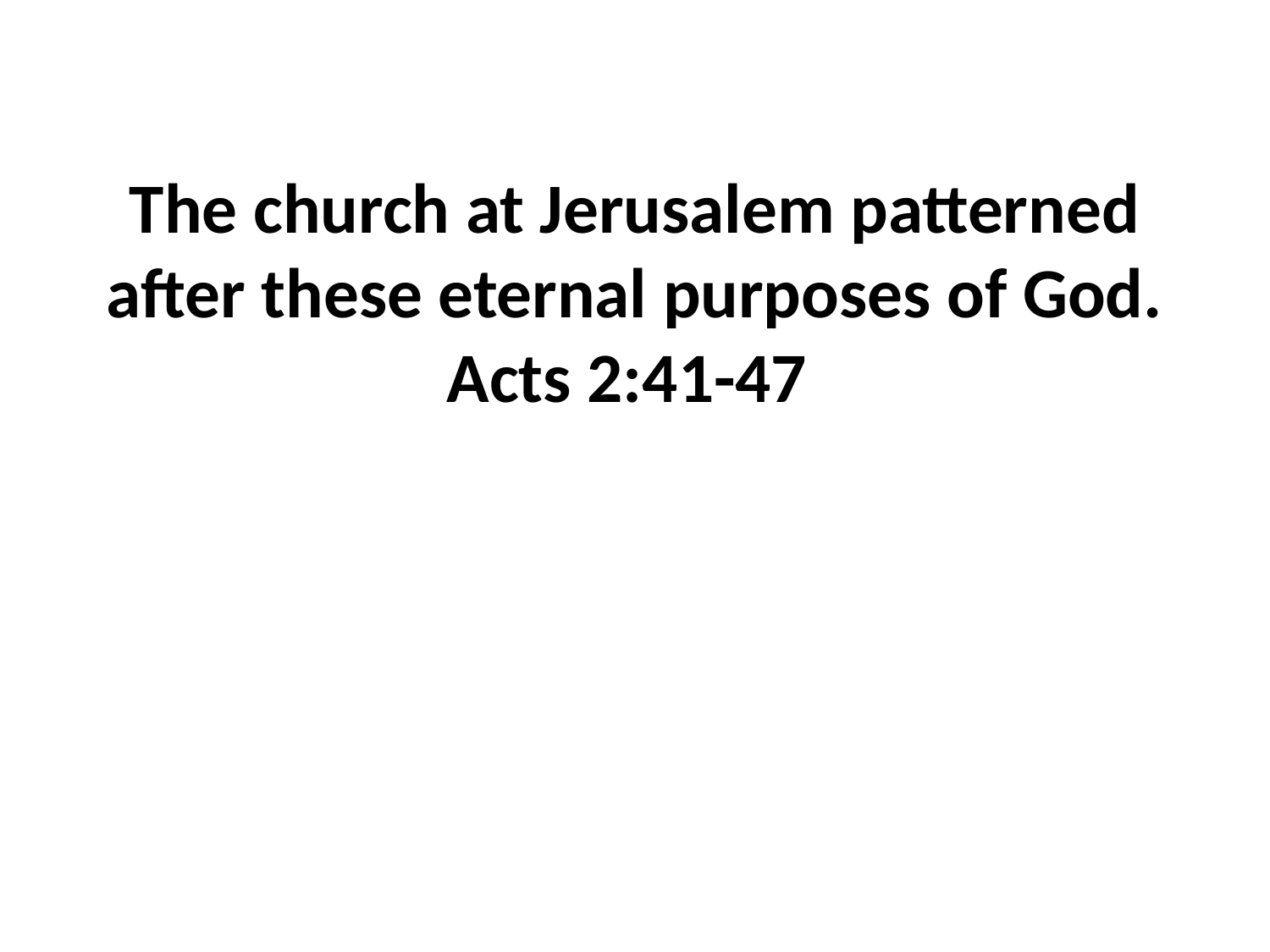

The church at Jerusalem patterned after these eternal purposes of God. Acts 2:41-47